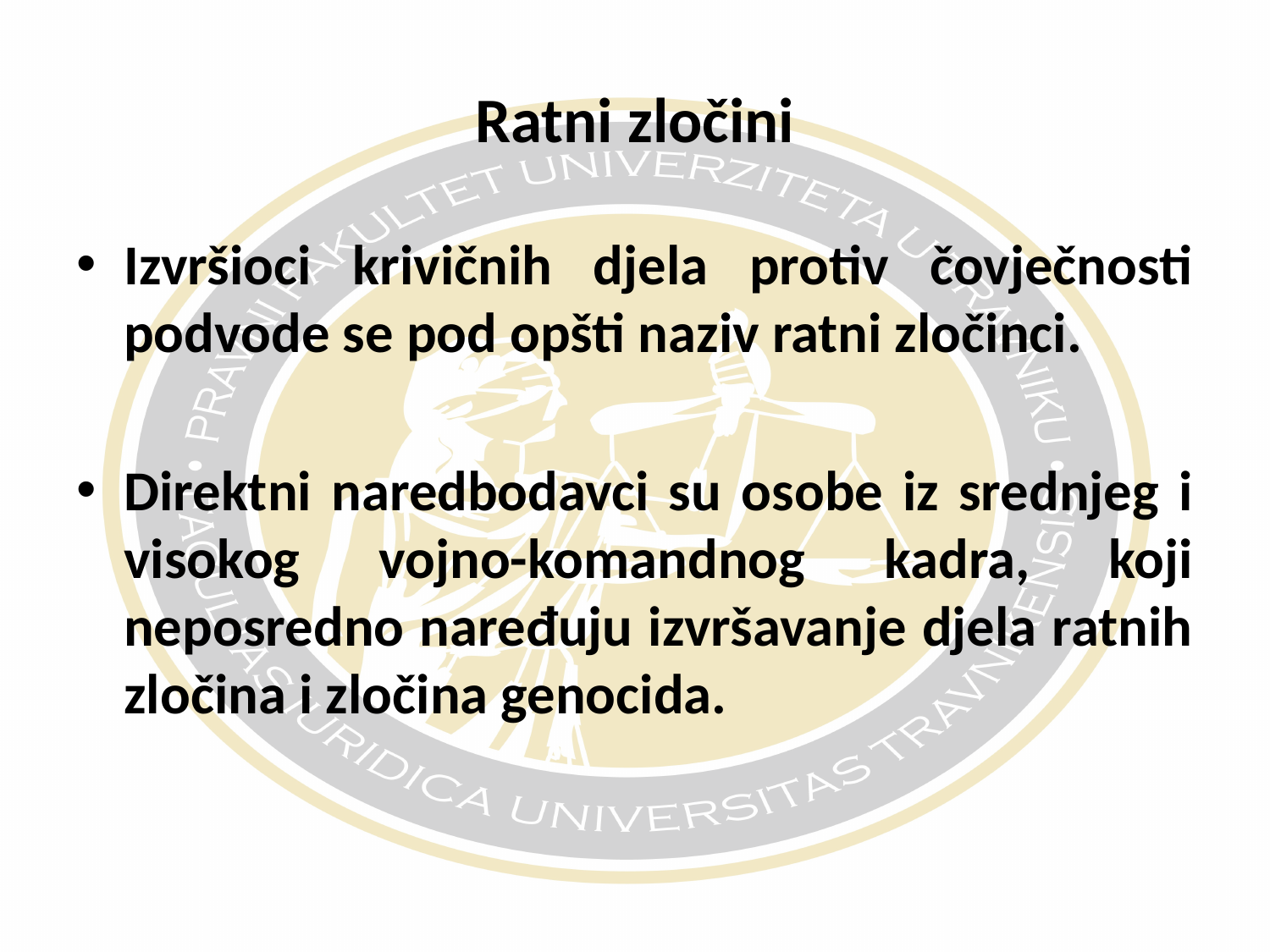

# Ratni zločini
Izvršioci krivičnih djela protiv čovječnosti podvode se pod opšti naziv ratni zločinci.

Direktni naredbodavci su osobe iz srednjeg i visokog vojno-komandnog kadra, koji neposredno naređuju izvršavanje djela ratnih zločina i zločina genocida.